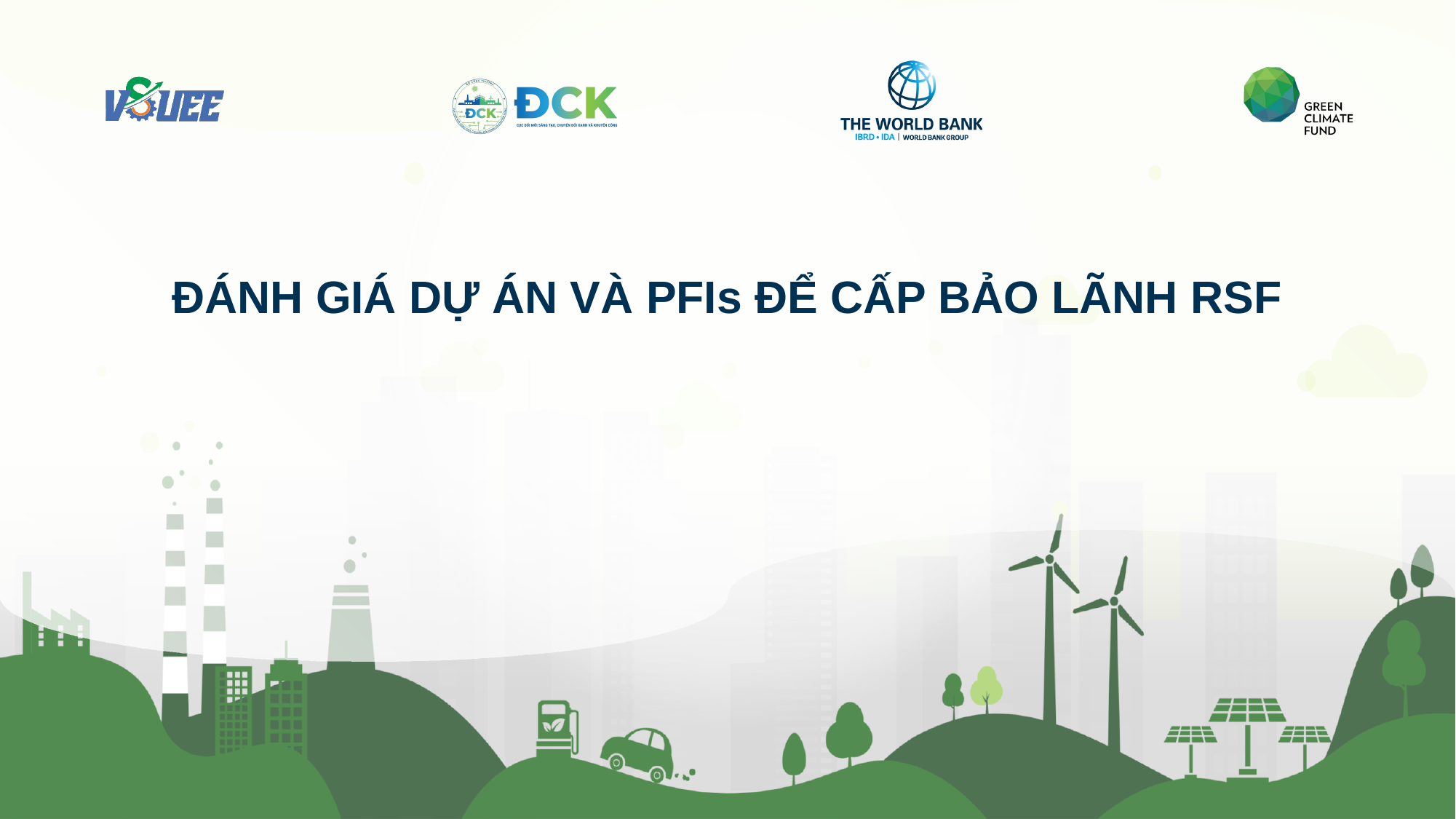

ĐÁNH GIÁ DỰ ÁN VÀ PFIs ĐỂ CẤP BẢO LÃNH RSF